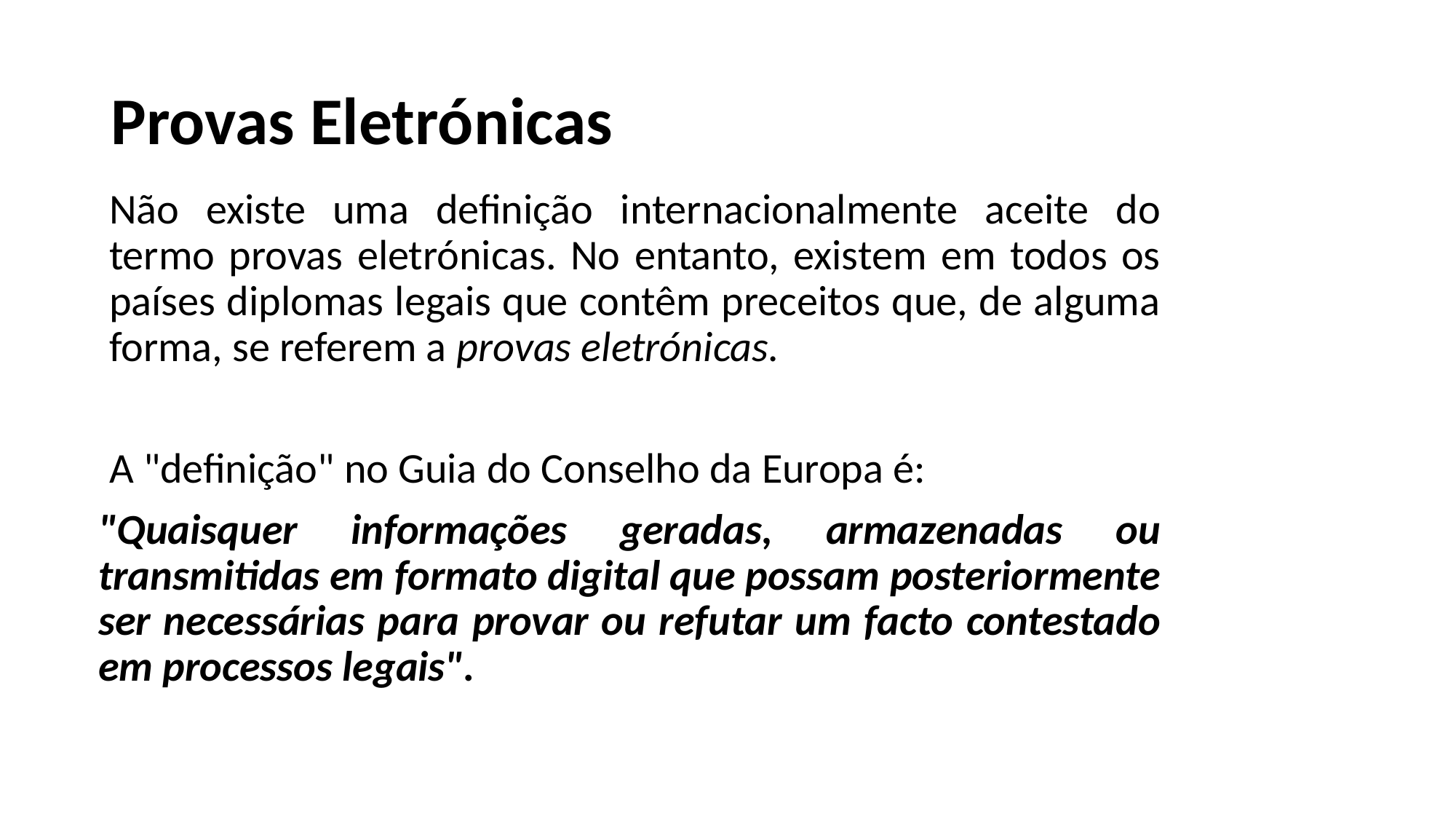

# Provas Eletrónicas
Não existe uma definição internacionalmente aceite do termo provas eletrónicas. No entanto, existem em todos os países diplomas legais que contêm preceitos que, de alguma forma, se referem a provas eletrónicas.

A "definição" no Guia do Conselho da Europa é:
"Quaisquer informações geradas, armazenadas ou transmitidas em formato digital que possam posteriormente ser necessárias para provar ou refutar um facto contestado em processos legais".